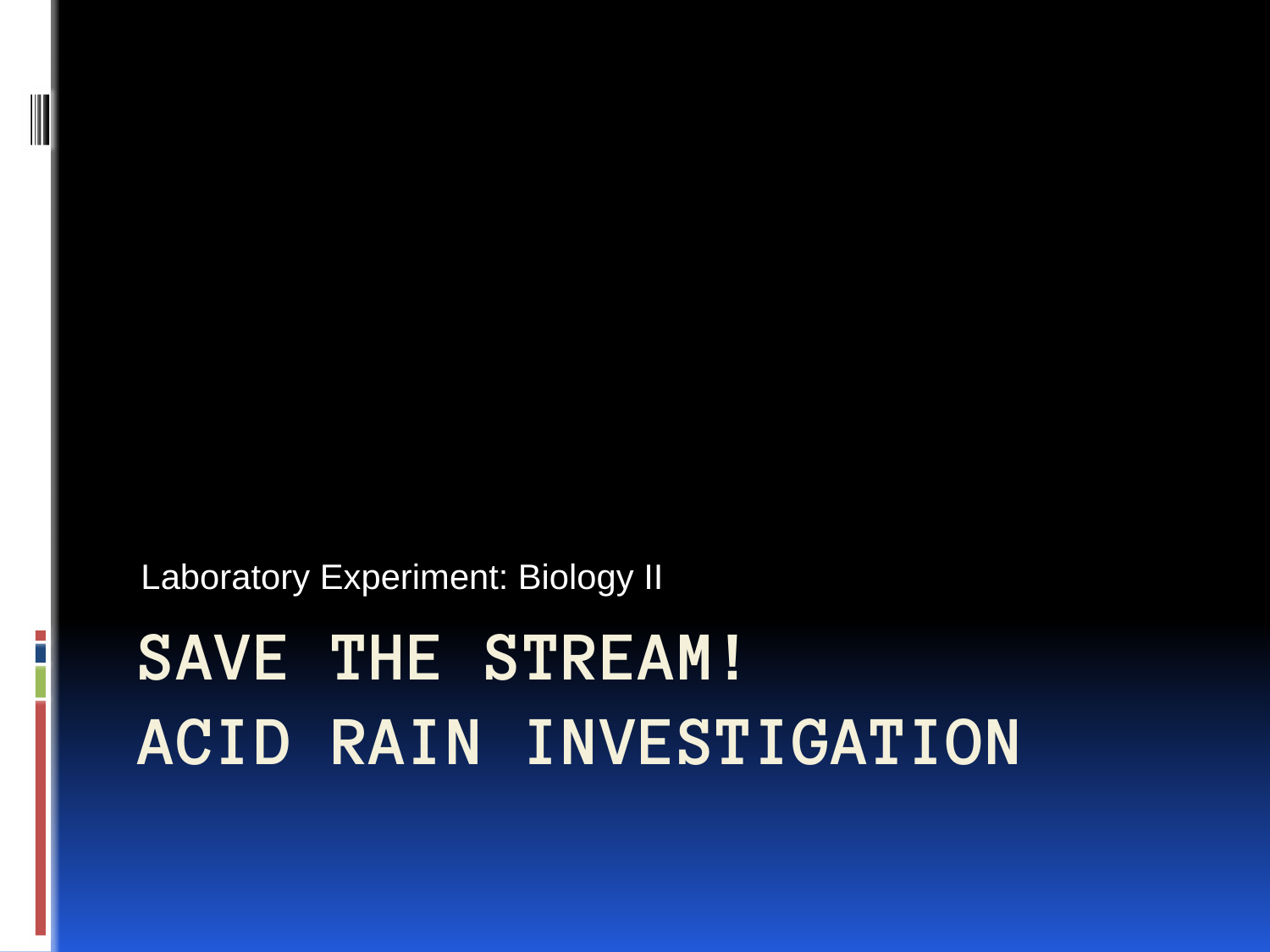

Laboratory Experiment: Biology II
# Save the stream! Acid Rain Investigation